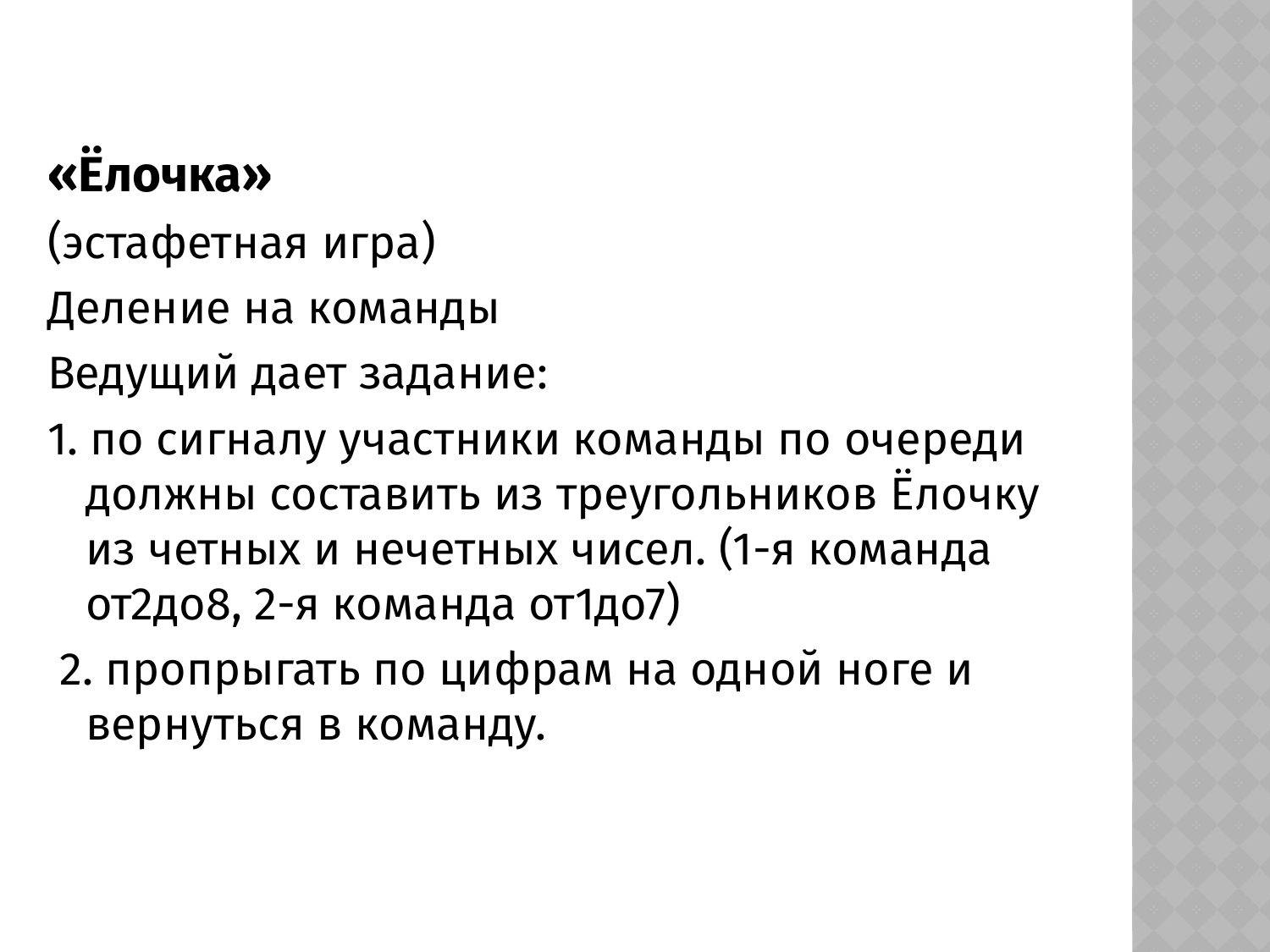

«Ёлочка»
(эстафетная игра)
Деление на команды
Ведущий дает задание:
1. по сигналу участники команды по очереди должны составить из треугольников Ёлочку из четных и нечетных чисел. (1-я команда от2до8, 2-я команда от1до7)
 2. пропрыгать по цифрам на одной ноге и вернуться в команду.